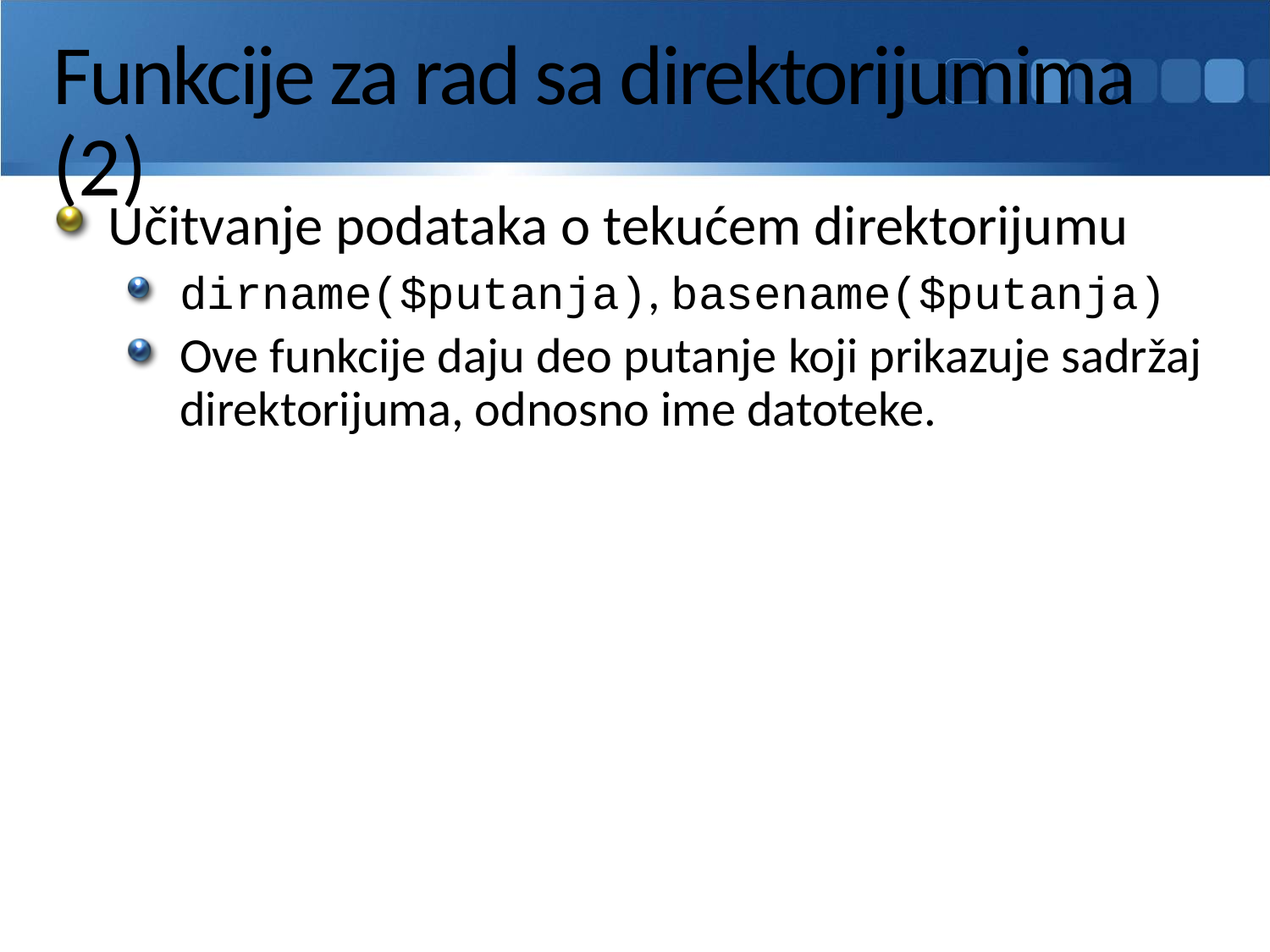

# Funkcije za rad sa direktorijumima (2)
Učitvanje podataka o tekućem direktorijumu
dirname($putanja), basename($putanja)
Ove funkcije daju deo putanje koji prikazuje sadržaj direktorijuma, odnosno ime datoteke.